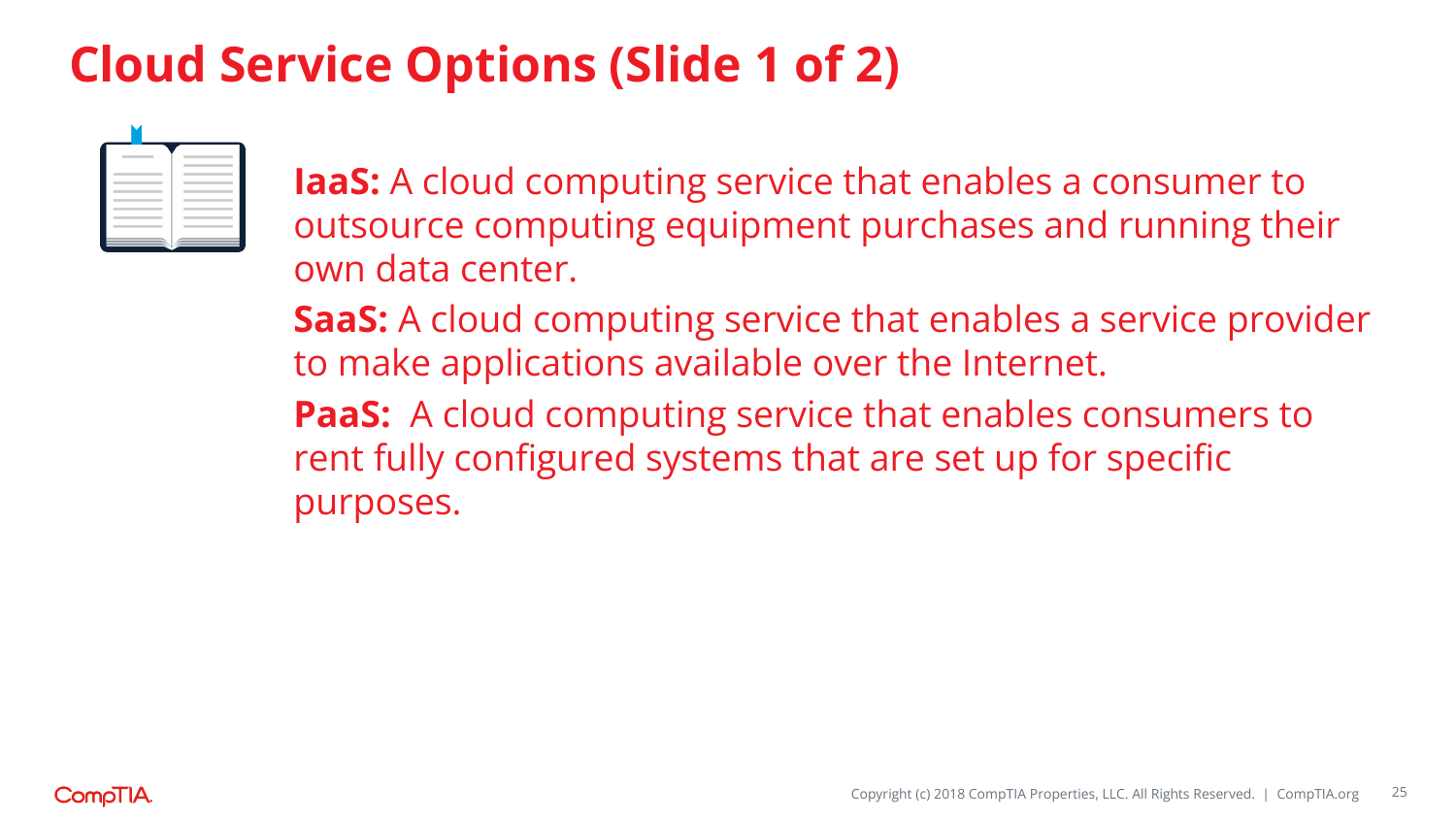

# Cloud Service Options (Slide 1 of 2)
IaaS: A cloud computing service that enables a consumer to outsource computing equipment purchases and running their own data center.
SaaS: A cloud computing service that enables a service provider to make applications available over the Internet.
PaaS:  A cloud computing service that enables consumers to rent fully configured systems that are set up for specific purposes.

25